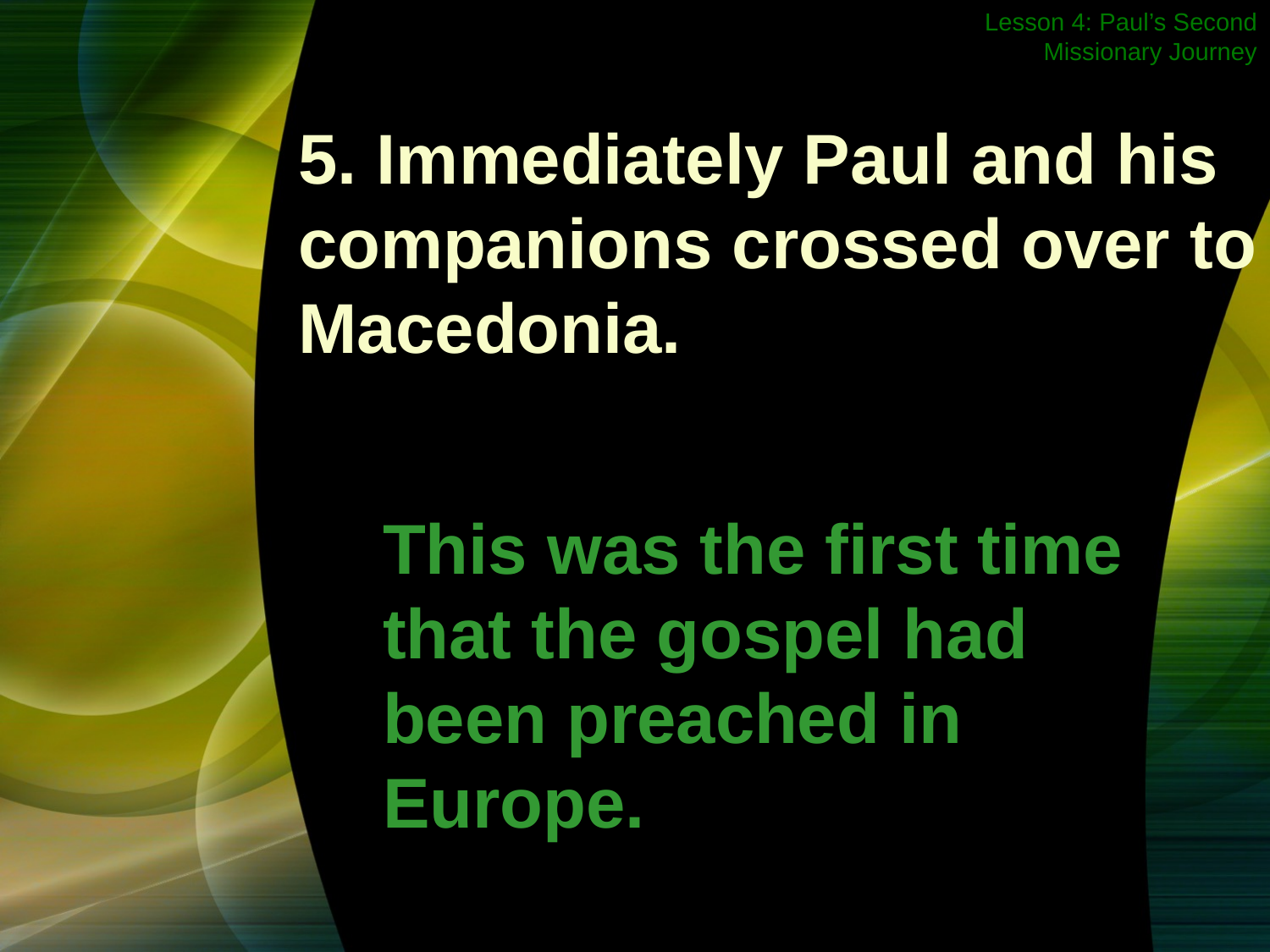

Lesson 4: Paul’s Second Missionary Journey
5. Immediately Paul and his companions crossed over to Macedonia.
This was the first time that the gospel had been preached in Europe.